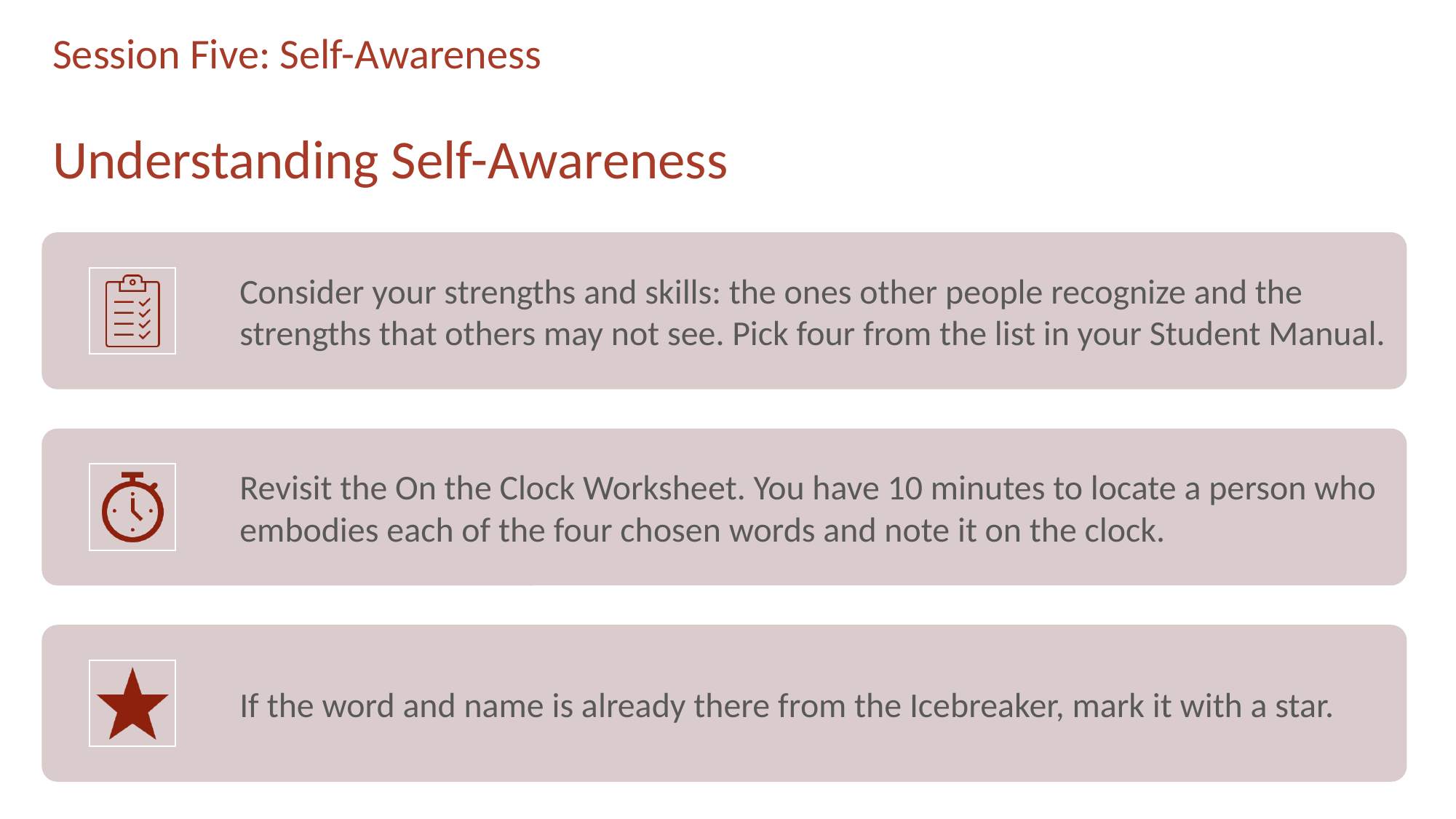

# Session Five: Self-Awareness
Understanding Self-Awareness
Consider your strengths and skills: the ones other people recognize and the strengths that others may not see. Pick four from the list in your Student Manual.
Revisit the On the Clock Worksheet. You have 10 minutes to locate a person who embodies each of the four chosen words and note it on the clock.
If the word and name is already there from the Icebreaker, mark it with a star.